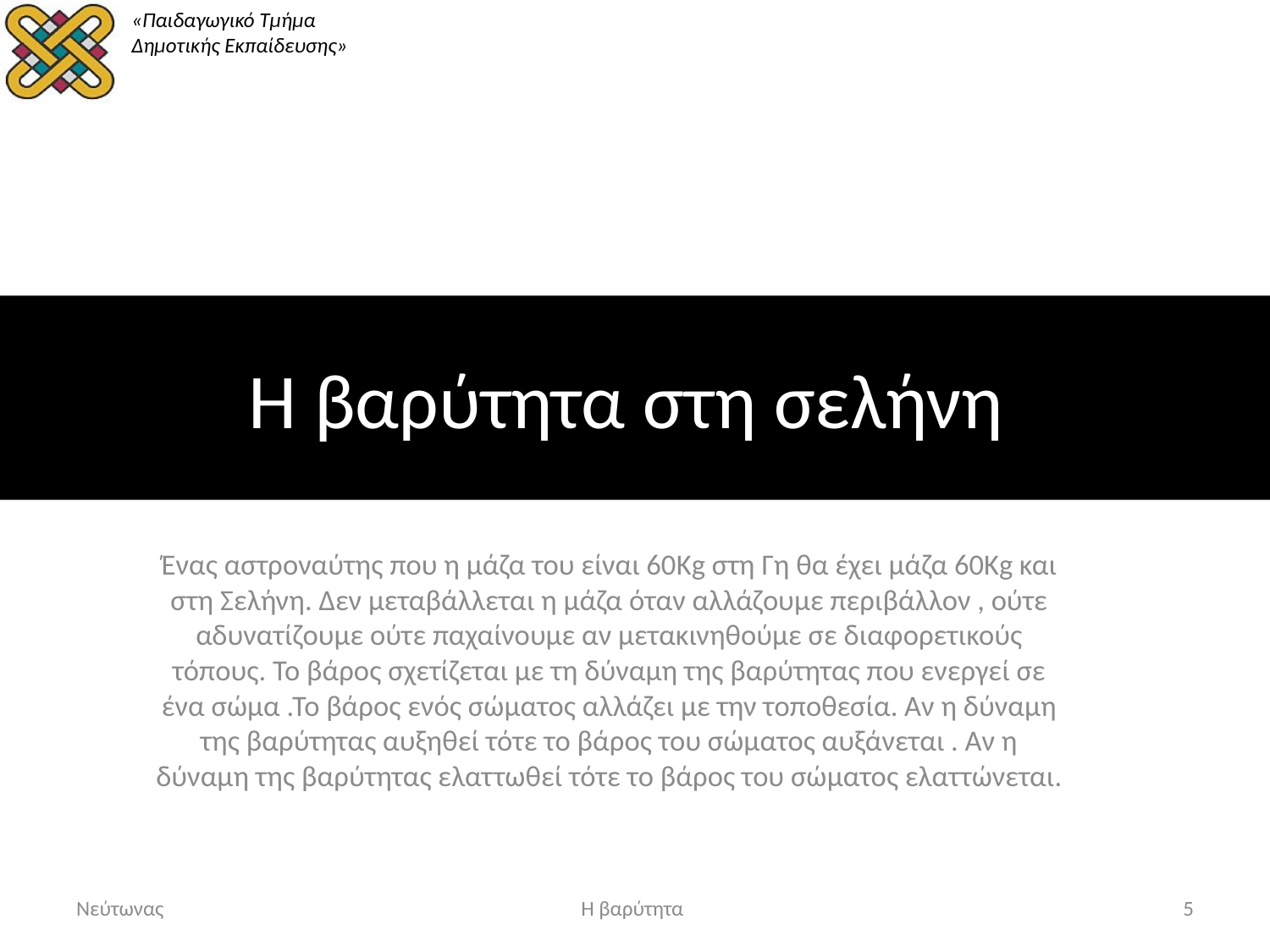

# Η βαρύτητα στη σελήνη
Ένας αστροναύτης που η μάζα του είναι 60Kg στη Γη θα έχει μάζα 60Kg και στη Σελήνη. Δεν μεταβάλλεται η μάζα όταν αλλάζουμε περιβάλλον , ούτε αδυνατίζουμε ούτε παχαίνουμε αν μετακινηθούμε σε διαφορετικούς τόπους. Το βάρος σχετίζεται με τη δύναμη της βαρύτητας που ενεργεί σε ένα σώμα .Το βάρος ενός σώματος αλλάζει με την τοποθεσία. Αν η δύναμη της βαρύτητας αυξηθεί τότε το βάρος του σώματος αυξάνεται . Αν η δύναμη της βαρύτητας ελαττωθεί τότε το βάρος του σώματος ελαττώνεται.

Νεύτωνας
Η βαρύτητα
5